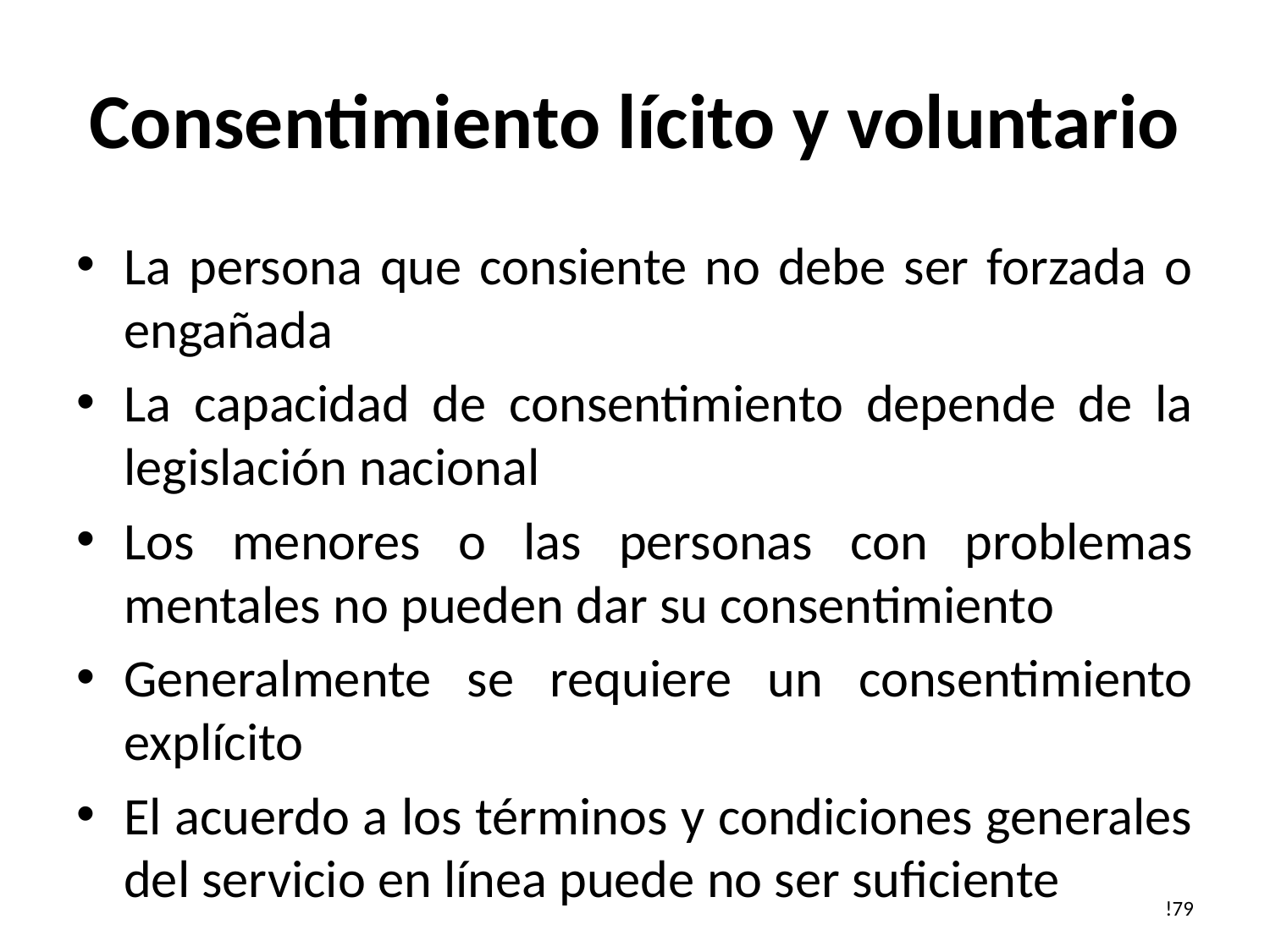

# Consentimiento lícito y voluntario
La persona que consiente no debe ser forzada o engañada
La capacidad de consentimiento depende de la legislación nacional
Los menores o las personas con problemas mentales no pueden dar su consentimiento
Generalmente se requiere un consentimiento explícito
El acuerdo a los términos y condiciones generales del servicio en línea puede no ser suficiente
!79